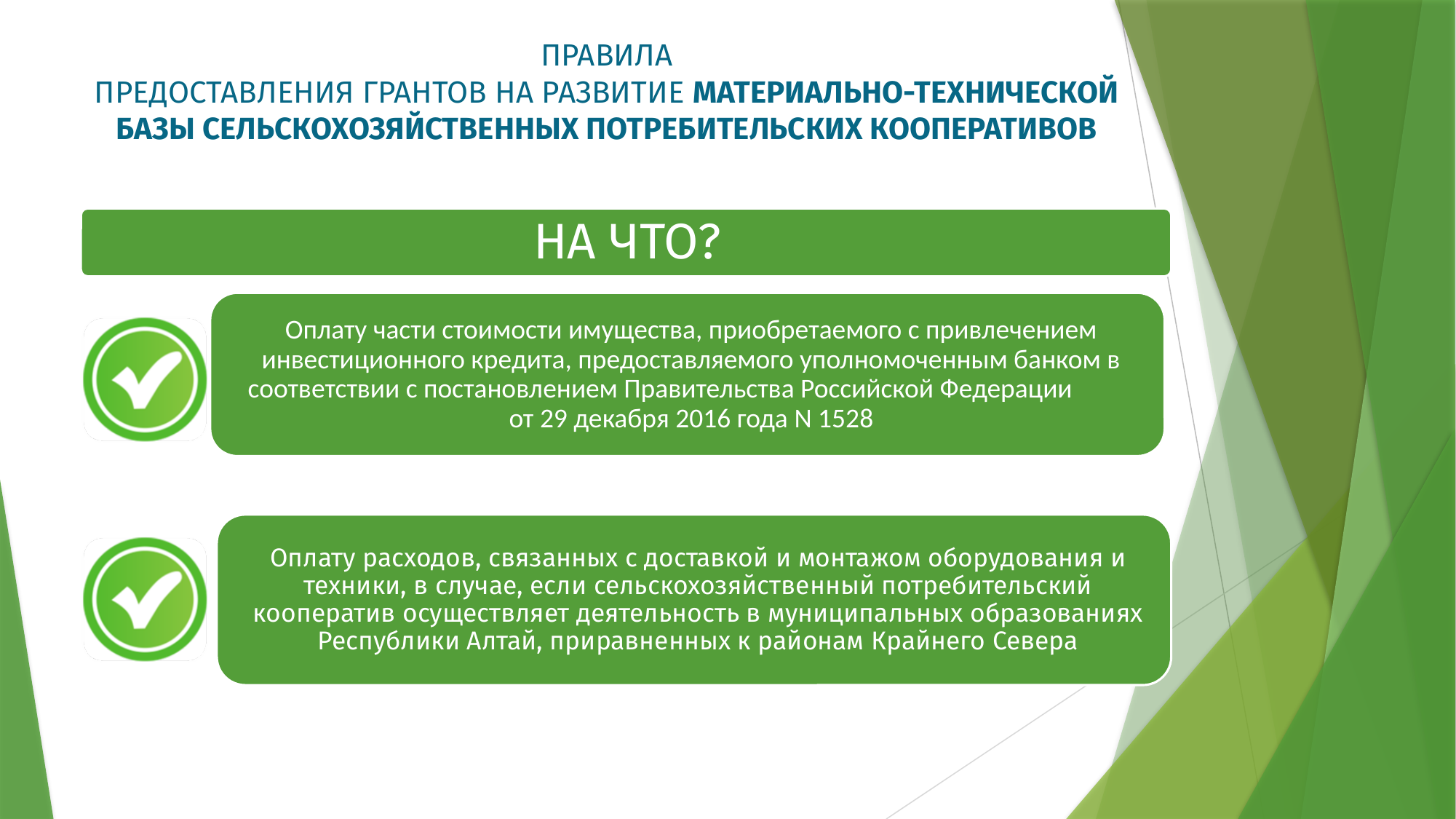

# ПРАВИЛА ПРЕДОСТАВЛЕНИЯ ГРАНТОВ НА РАЗВИТИЕ МАТЕРИАЛЬНО-ТЕХНИЧЕСКОЙ БАЗЫ СЕЛЬСКОХОЗЯЙСТВЕННЫХ ПОТРЕБИТЕЛЬСКИХ КООПЕРАТИВОВ
НА ЧТО?
Оплату части стоимости имущества, приобретаемого с привлечением инвестиционного кредита, предоставляемого уполномоченным банком в соответствии с постановлением Правительства Российской Федерации           от 29 декабря 2016 года N 1528
Оплату расходов, связанных с доставкой и монтажом оборудования и техники, в случае, если сельскохозяйственный потребительский кооператив осуществляет деятельность в муниципальных образованиях Республики Алтай, приравненных к районам Крайнего Севера